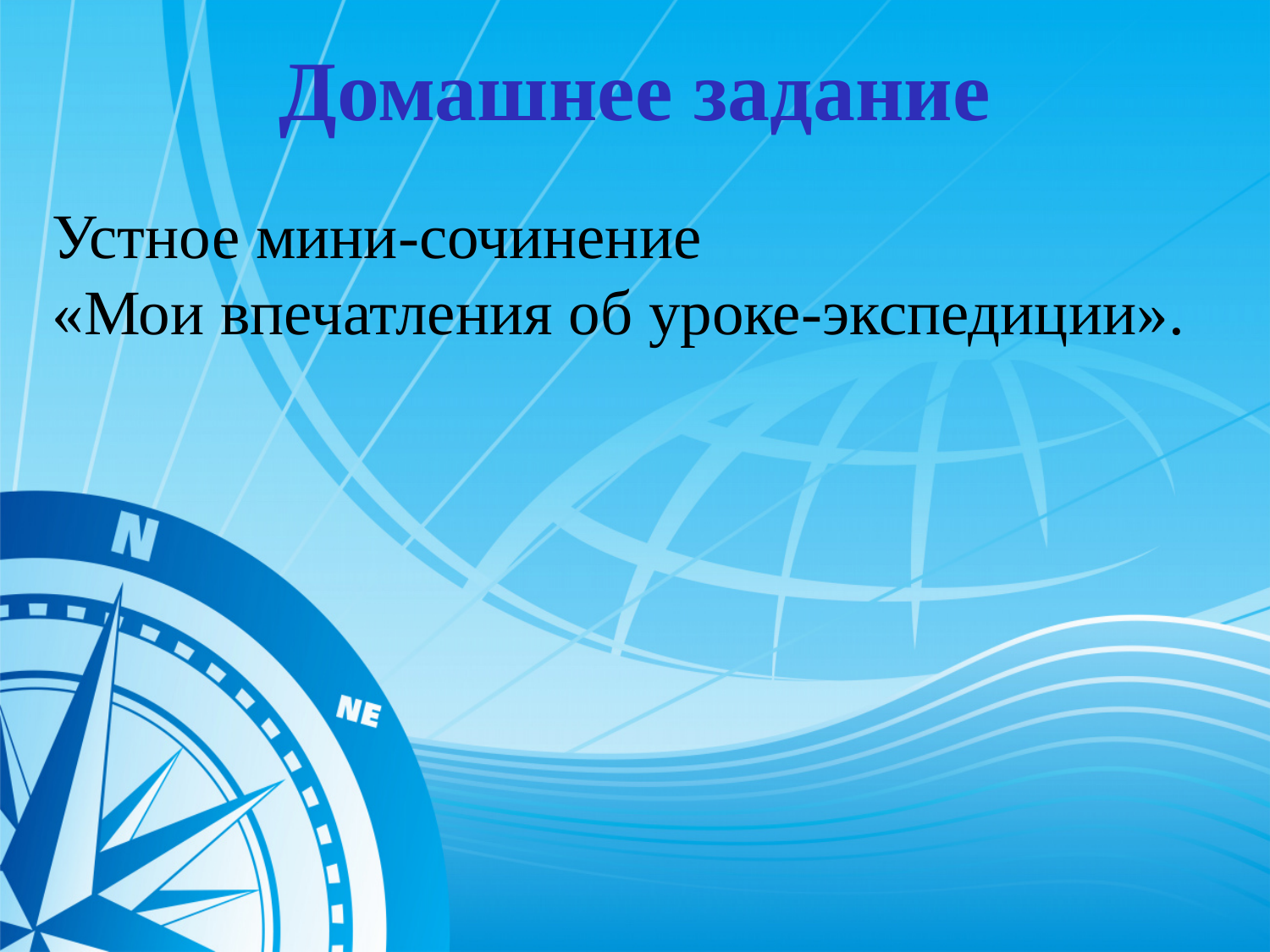

Домашнее задание
Устное мини-сочинение
«Мои впечатления об уроке-экспедиции».